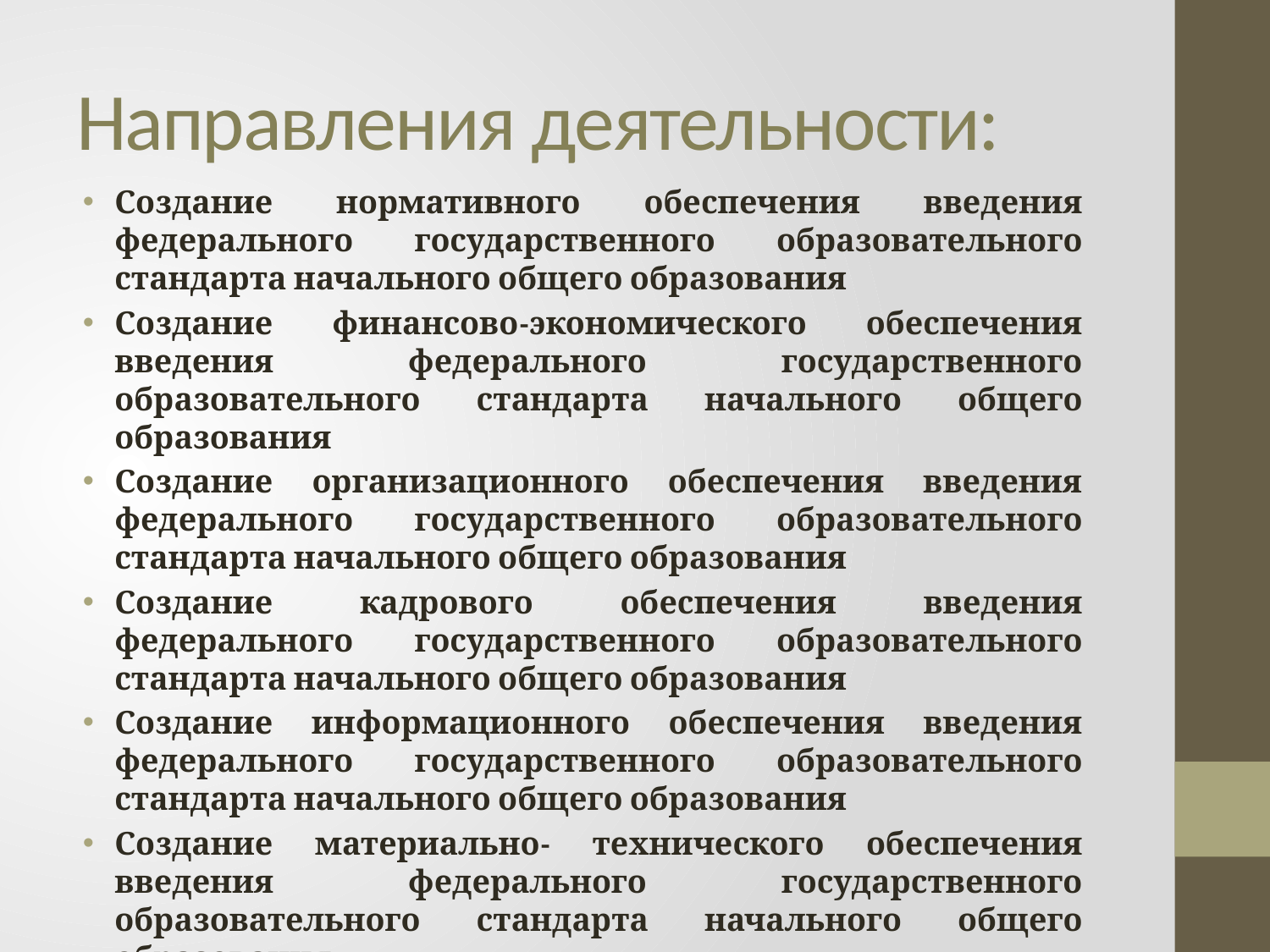

# Направления деятельности:

Создание нормативного обеспечения введения федерального государственного образовательного стандарта начального общего образования
Создание финансово-экономического обеспечения введения федерального государственного образовательного стандарта начального общего образования
Создание организационного обеспечения введения федерального государственного образовательного стандарта начального общего образования
Создание кадрового обеспечения введения федерального государственного образовательного стандарта начального общего образования
Создание информационного обеспечения введения федерального государственного образовательного стандарта начального общего образования
Создание материально- технического обеспечения введения федерального государственного образовательного стандарта начального общего образования